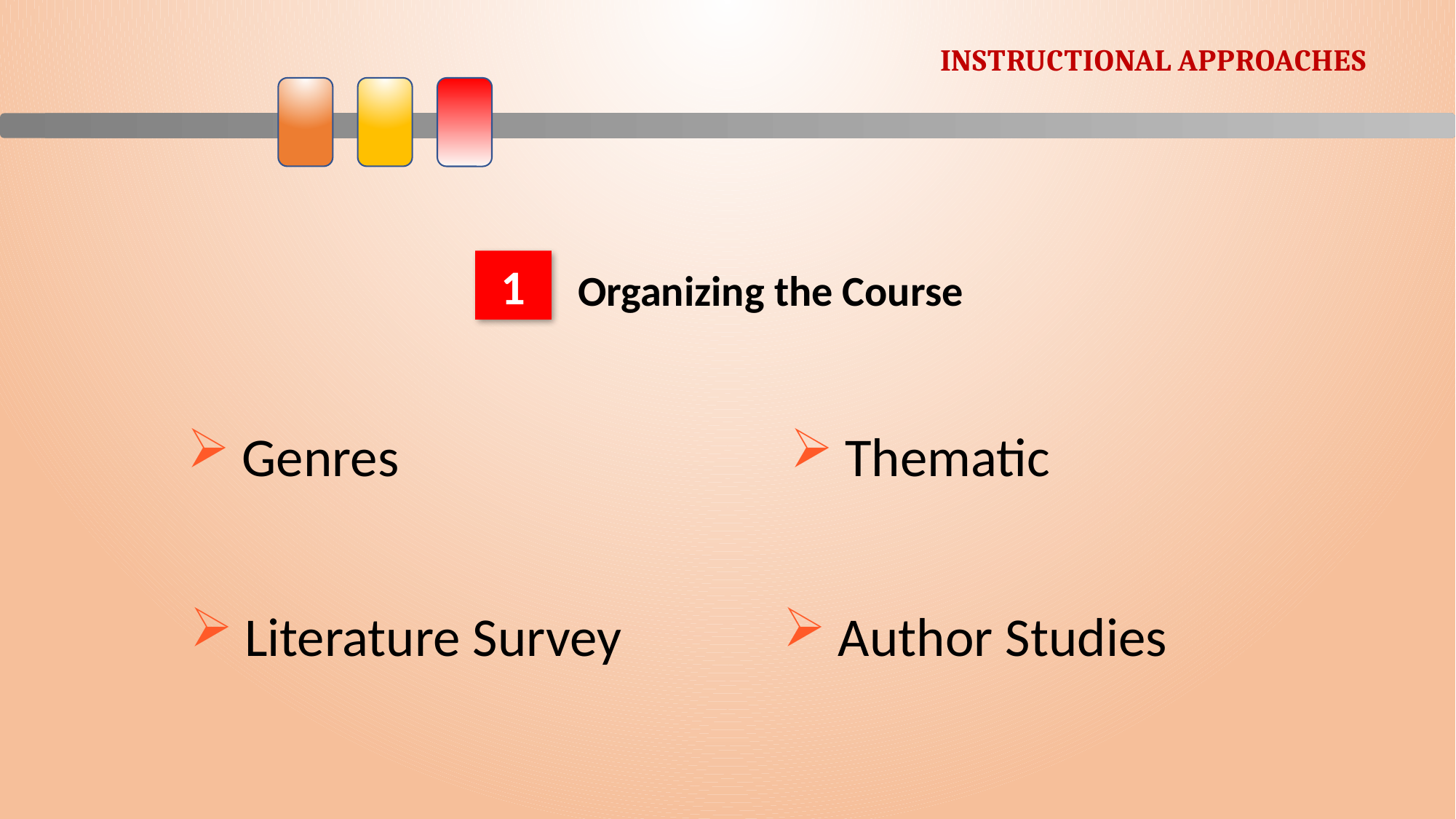

INSTRUCTIONAL APPROACHES

1
Organizing the Course
2
Genres
Thematic
Literature Survey
Author Studies